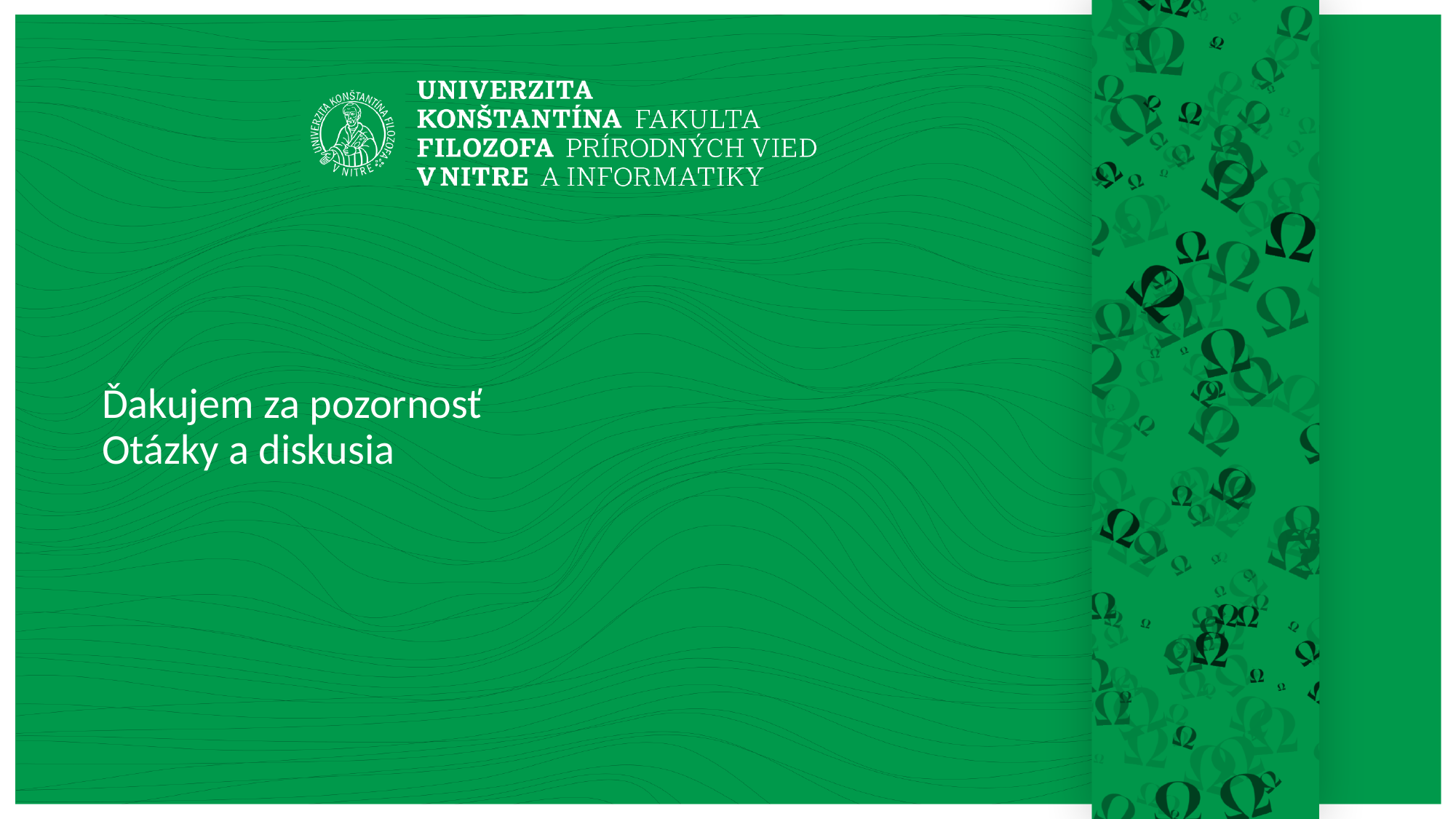

# Ďakujem za pozornosť
Otázky a diskusia